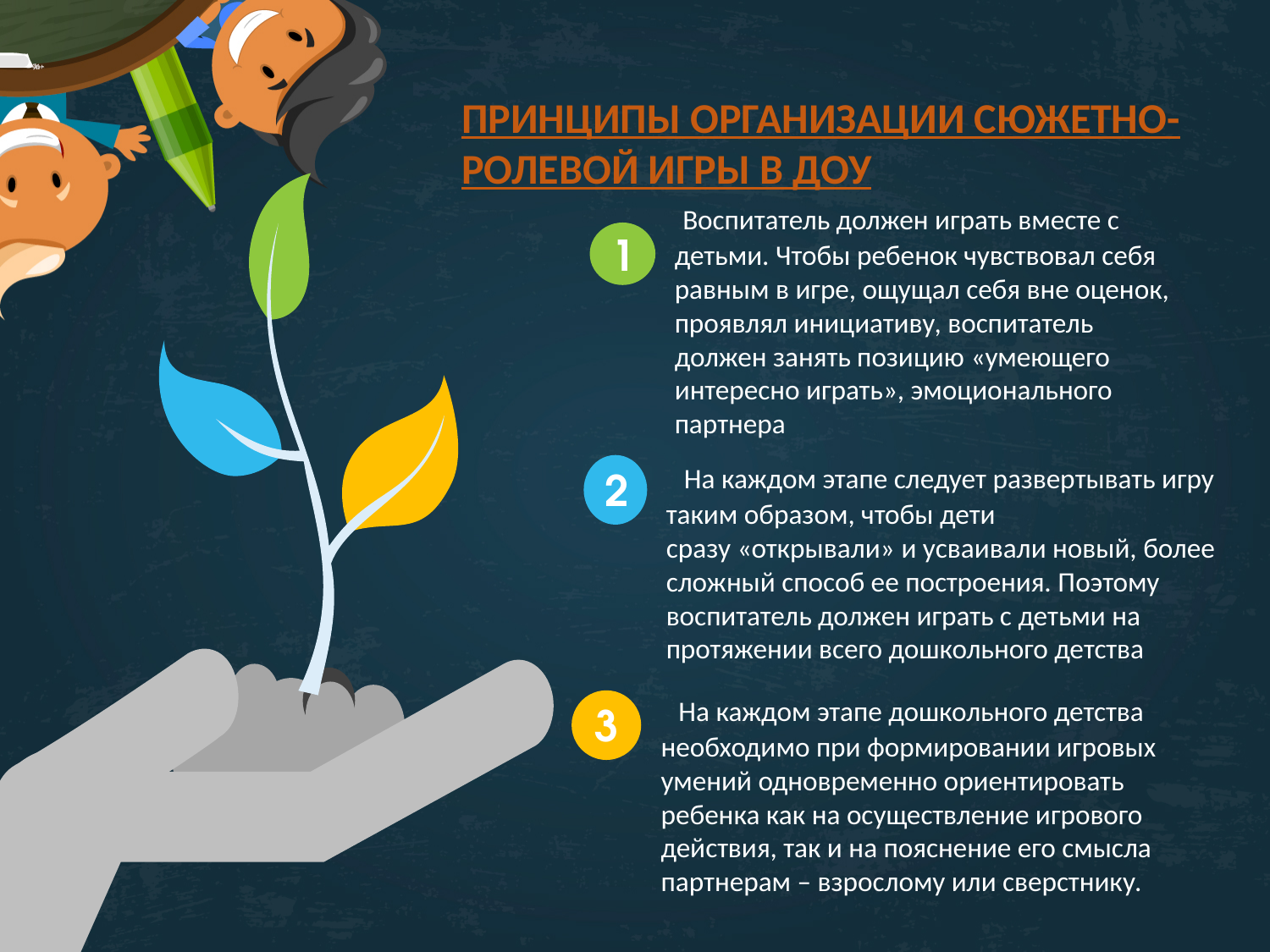

Принципы организации сюжетно-ролевой игры в ДОУ

 Воспитатель должен играть вместе с детьми. Чтобы ребенок чувствовал себя равным в игре, ощущал себя вне оценок, проявлял инициативу, воспитатель должен занять позицию «умеющего интересно играть», эмоционального партнера
1
  На каждом этапе следует развертывать игру таким образом, чтобы дети сразу «открывали» и усваивали новый, более сложный способ ее построения. Поэтому воспитатель должен играть с детьми на протяжении всего дошкольного детства
2
  На каждом этапе дошкольного детства необходимо при формировании игровых умений одновременно ориентировать ребенка как на осуществление игрового действия, так и на пояснение его смысла партнерам – взрослому или сверстнику.

3